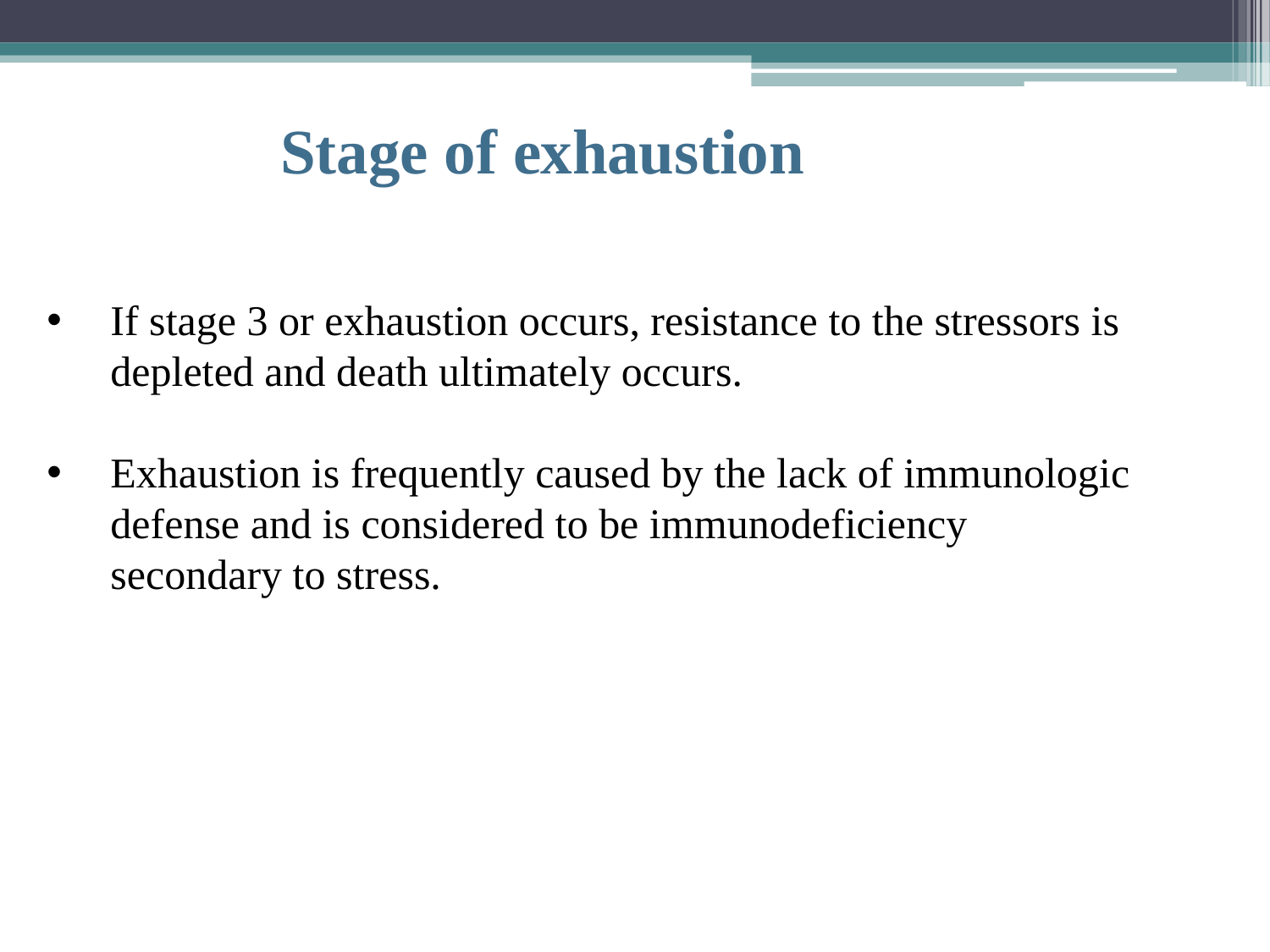

# Stage of exhaustion
If stage 3 or exhaustion occurs, resistance to the stressors is depleted and death ultimately occurs.

Exhaustion is frequently caused by the lack of immunologic defense and is considered to be immunodeficiency secondary to stress.